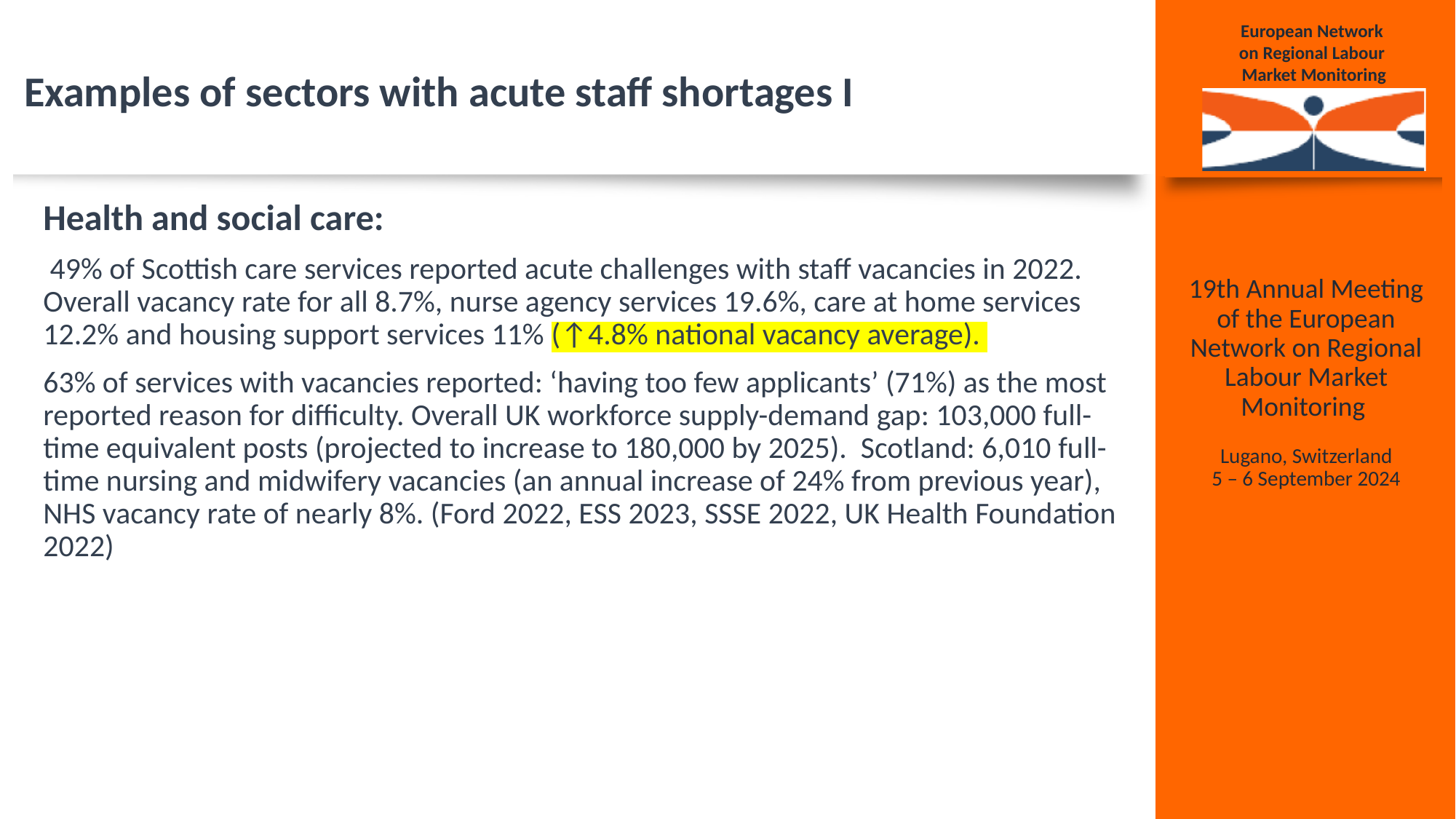

# Examples of sectors with acute staff shortages I
Health and social care:
 49% of Scottish care services reported acute challenges with staff vacancies in 2022. Overall vacancy rate for all 8.7%, nurse agency services 19.6%, care at home services 12.2% and housing support services 11% (↑4.8% national vacancy average).
63% of services with vacancies reported: ‘having too few applicants’ (71%) as the most reported reason for difficulty. Overall UK workforce supply-demand gap: 103,000 full-time equivalent posts (projected to increase to 180,000 by 2025).  Scotland: 6,010 full-time nursing and midwifery vacancies (an annual increase of 24% from previous year), NHS vacancy rate of nearly 8%. (Ford 2022, ESS 2023, SSSE 2022, UK Health Foundation 2022)